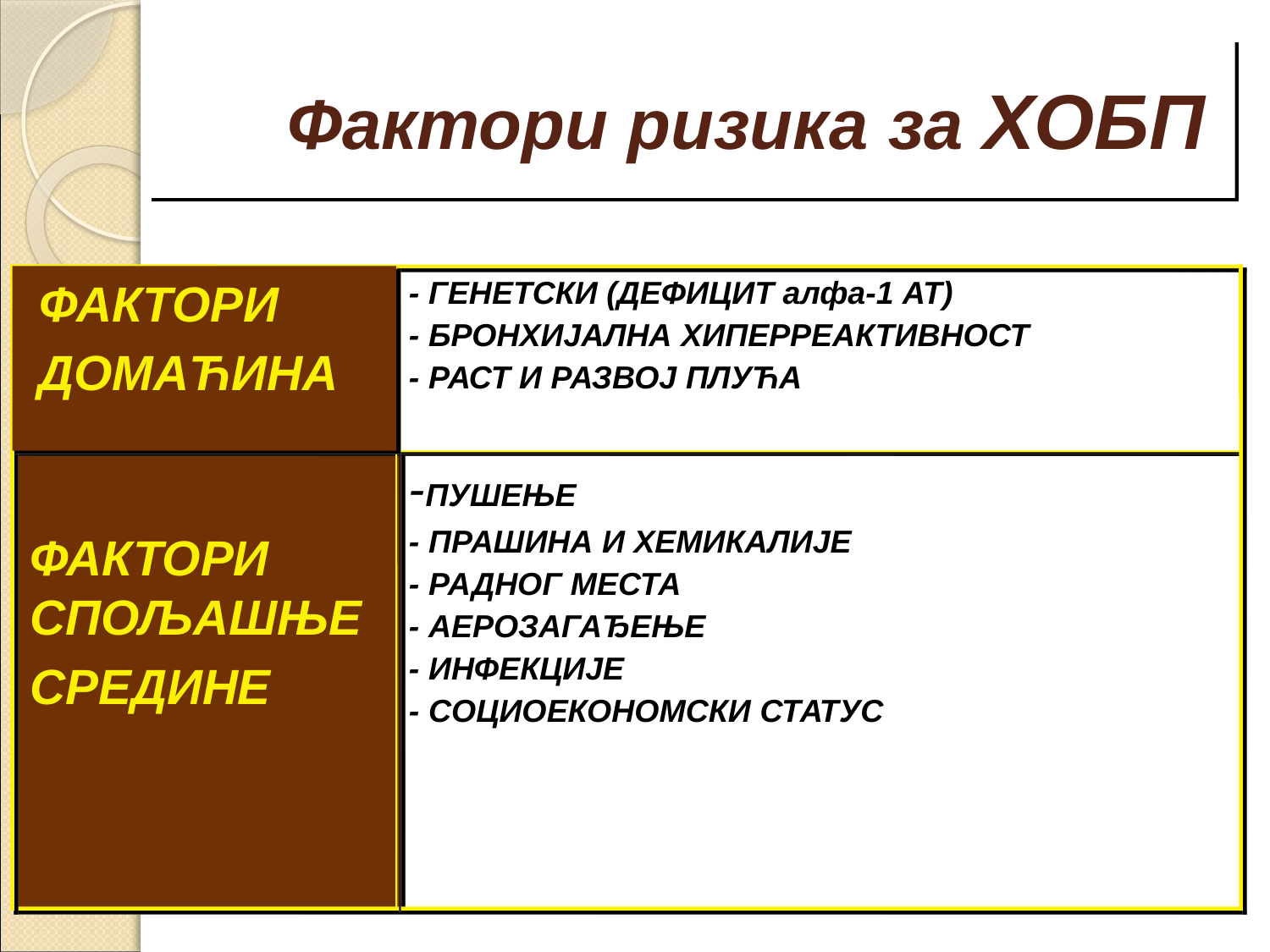

Фактори ризика за ХОБП
 ФАКТОРИ
 ДОМАЋИНА
 ФАКТОРИ
 ДОМАЋИНА

- ГЕНEТСКИ (ДЕФИЦИТ aлфа-1 AT)
- БРОНХИЈАЛНА ХИПЕРРЕАКТИВНОСТ
- РАСТ И РАЗВОЈ ПЛУЋА

ФАКТОРИ СПОЉАШЊЕ
СРЕДИНЕ
-ПУШЕЊЕ
- ПРАШИНА И ХЕМИКАЛИЈЕ
- РАДНОГ МЕСТА
- АЕРОЗАГАЂЕЊЕ
- ИНФЕКЦИЈЕ
- СОЦИОЕКОНОМСКИ СТАТУС